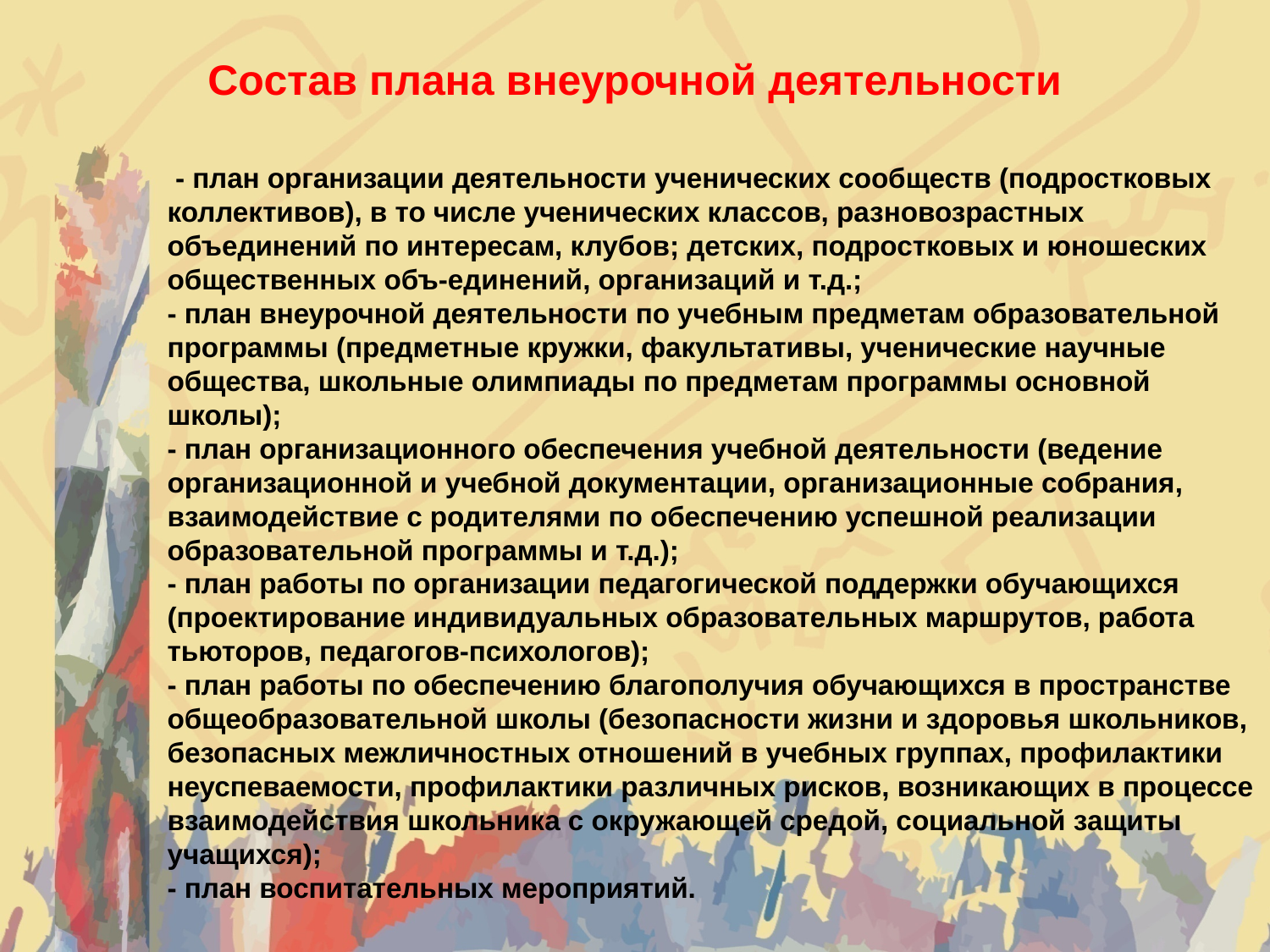

Состав плана внеурочной деятельности

 - план организации деятельности ученических сообществ (подростковых коллективов), в то числе ученических классов, разновозрастных объединений по интересам, клубов; детских, подростковых и юношеских общественных объ-единений, организаций и т.д.;
- план внеурочной деятельности по учебным предметам образовательной программы (предметные кружки, факультативы, ученические научные общества, школьные олимпиады по предметам программы основной школы);
- план организационного обеспечения учебной деятельности (ведение  организационной и учебной документации, организационные собрания, взаимодействие с родителями по обеспечению успешной реализации образовательной программы и т.д.);
- план работы по организации педагогической поддержки обучающихся (проектирование индивидуальных образовательных маршрутов, работа тьюторов, педагогов-психологов);
- план работы по обеспечению благополучия обучающихся в пространстве общеобразовательной школы (безопасности жизни и здоровья школьников, безопасных межличностных отношений в учебных группах, профилактики неуспеваемости, профилактики различных рисков, возникающих в процессе взаимодействия школьника с окружающей средой, социальной защиты учащихся);
- план воспитательных мероприятий.